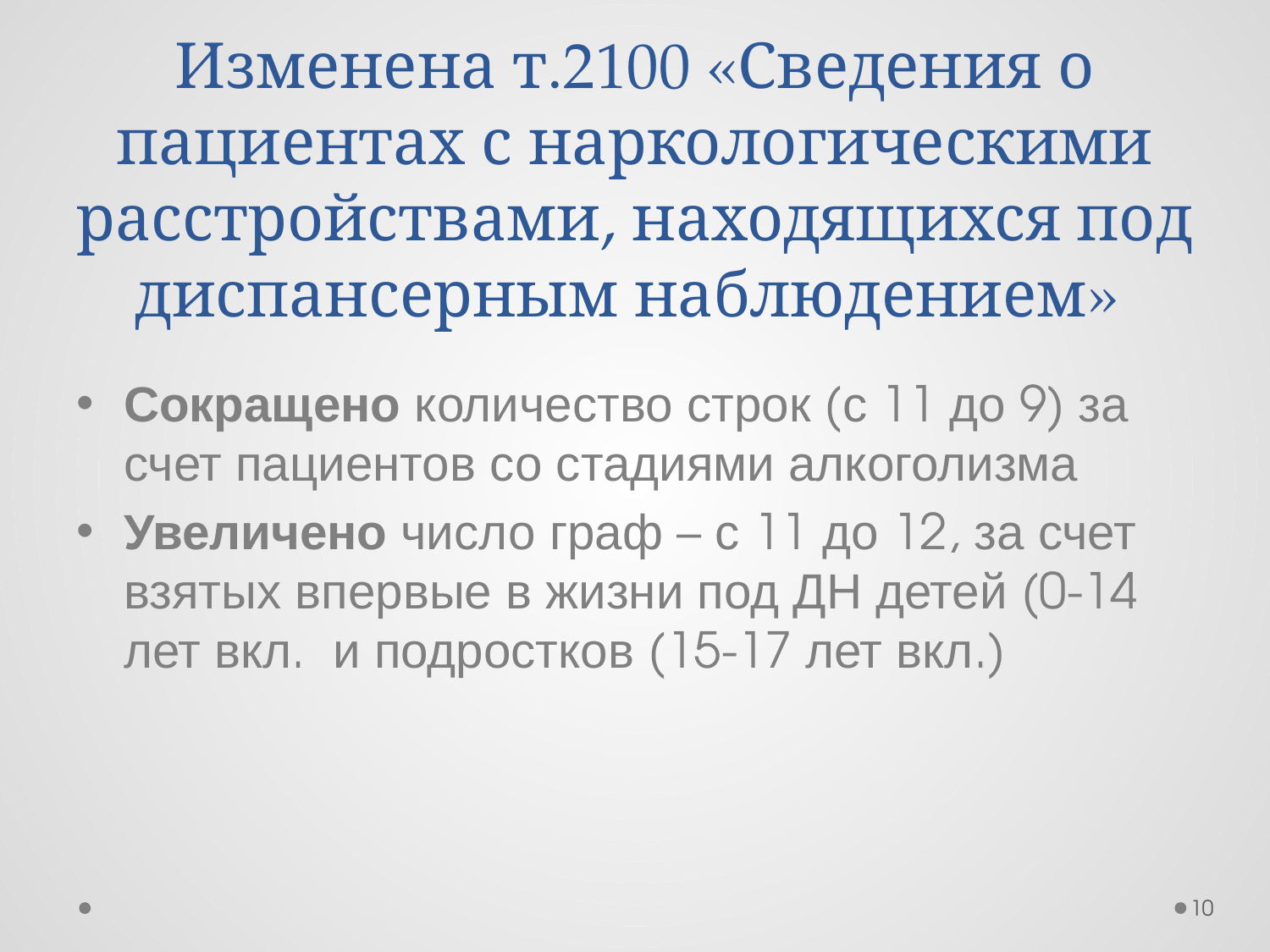

# Изменена т.2100 «Сведения о пациентах с наркологическими расстройствами, находящихся под диспансерным наблюдением»
Сокращено количество строк (с 11 до 9) за счет пациентов со стадиями алкоголизма
Увеличено число граф – с 11 до 12, за счет взятых впервые в жизни под ДН детей (0-14 лет вкл.  и подростков (15-17 лет вкл.)

10